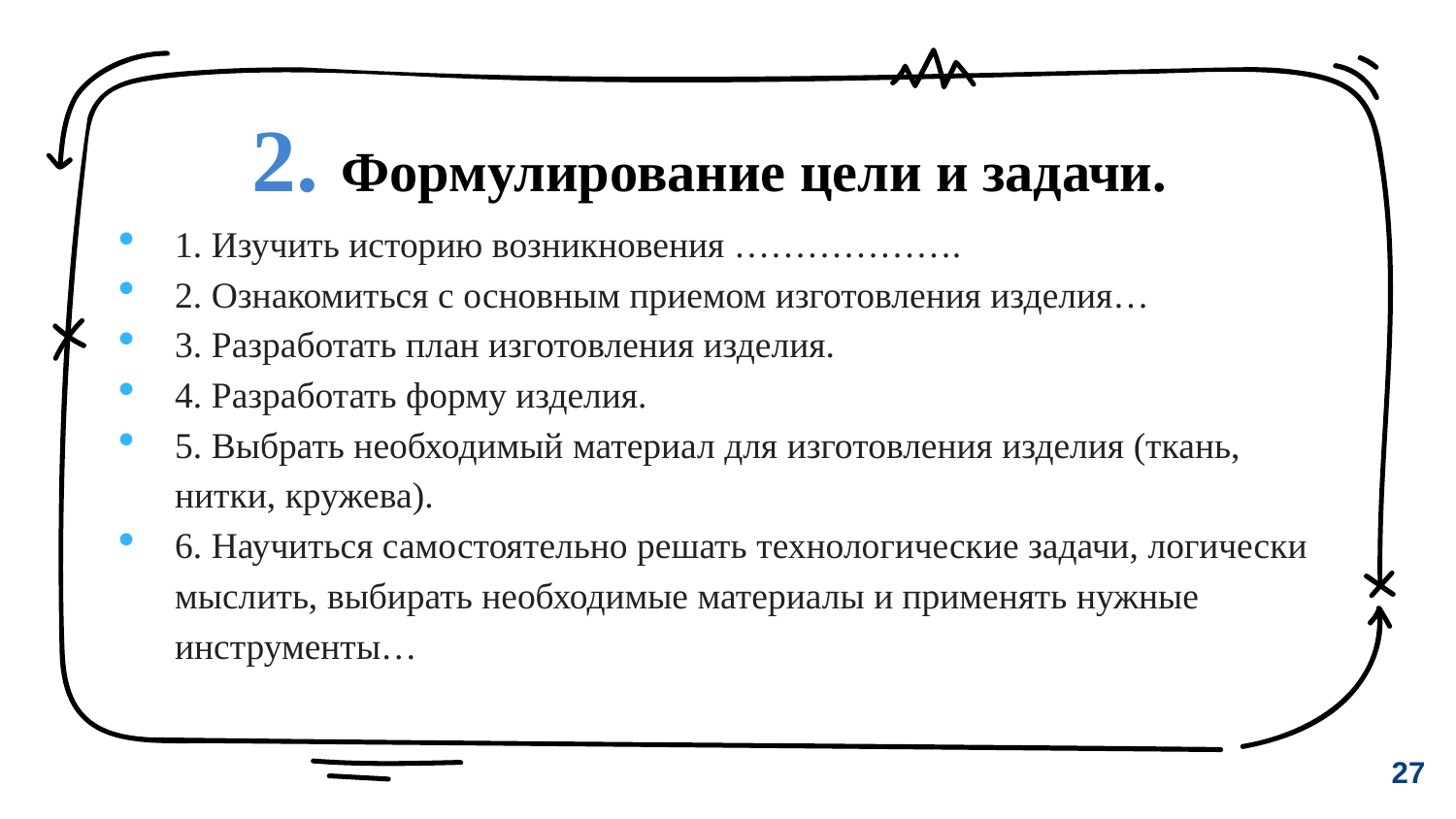

2. Формулирование цели и задачи.
1. Изучить историю возникновения ……………….
2. Ознакомиться с основным приемом изготовления изделия…
3. Разработать план изготовления изделия.
4. Разработать форму изделия.
5. Выбрать необходимый материал для изготовления изделия (ткань, нитки, кружева).
6. Научиться самостоятельно решать технологические задачи, логически мыслить, выбирать необходимые материалы и применять нужные инструменты…

27